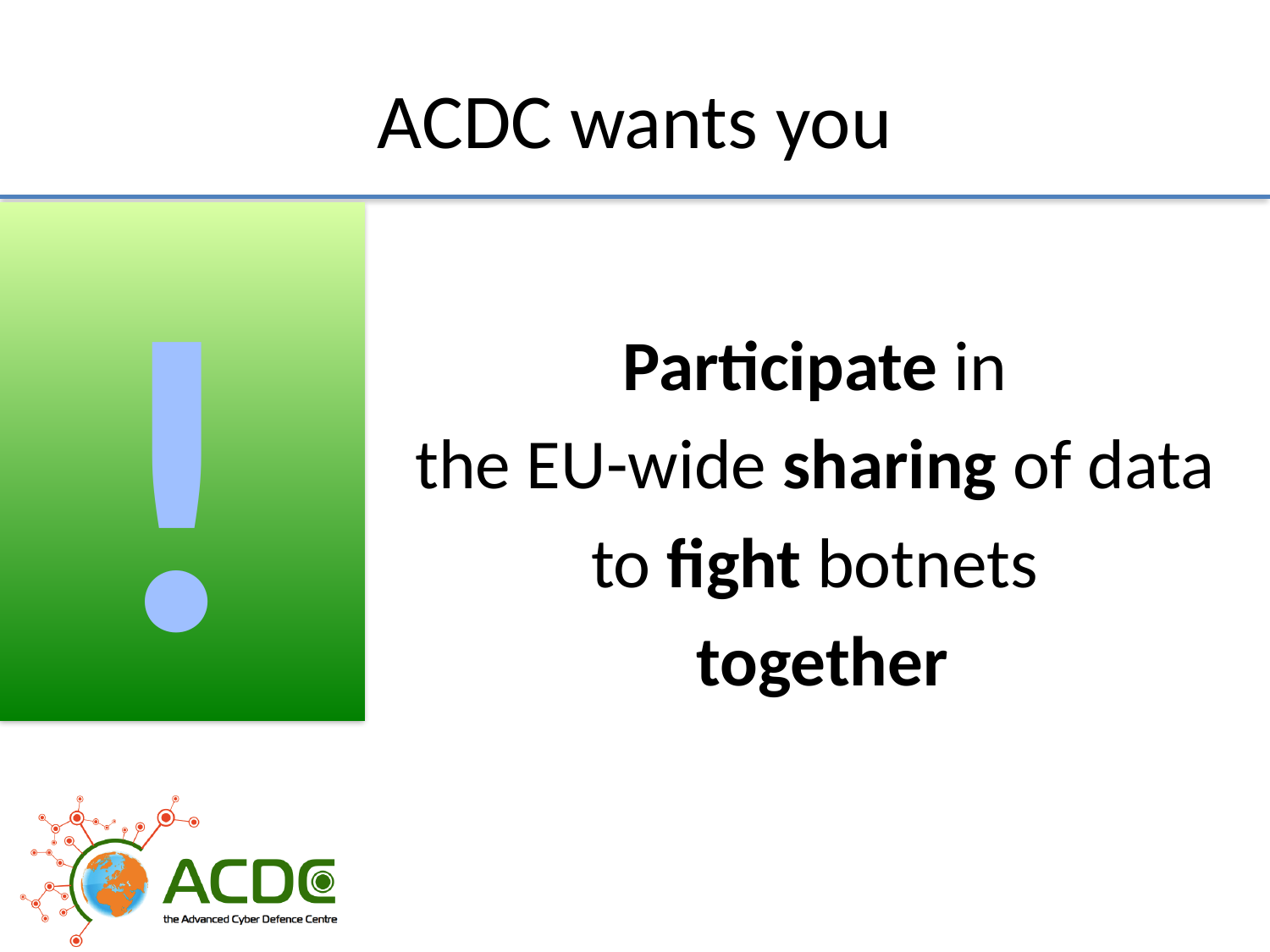

# ACDC wants you
 !

Participate in
the EU-wide sharing of data
to fight botnets
together